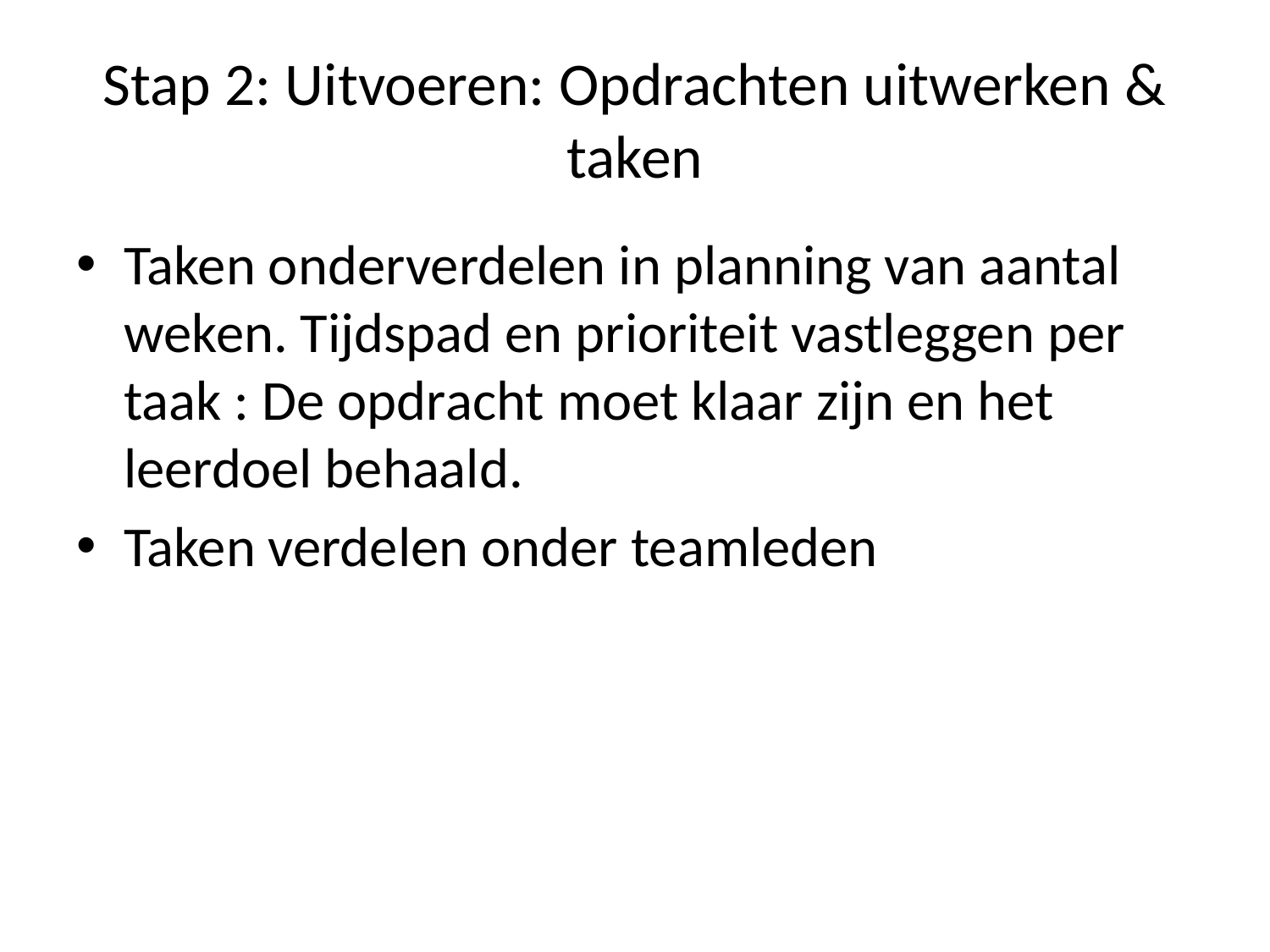

# Stap 2: Uitvoeren: Opdrachten uitwerken & taken
Taken onderverdelen in planning van aantal weken. Tijdspad en prioriteit vastleggen per taak : De opdracht moet klaar zijn en het leerdoel behaald.
Taken verdelen onder teamleden